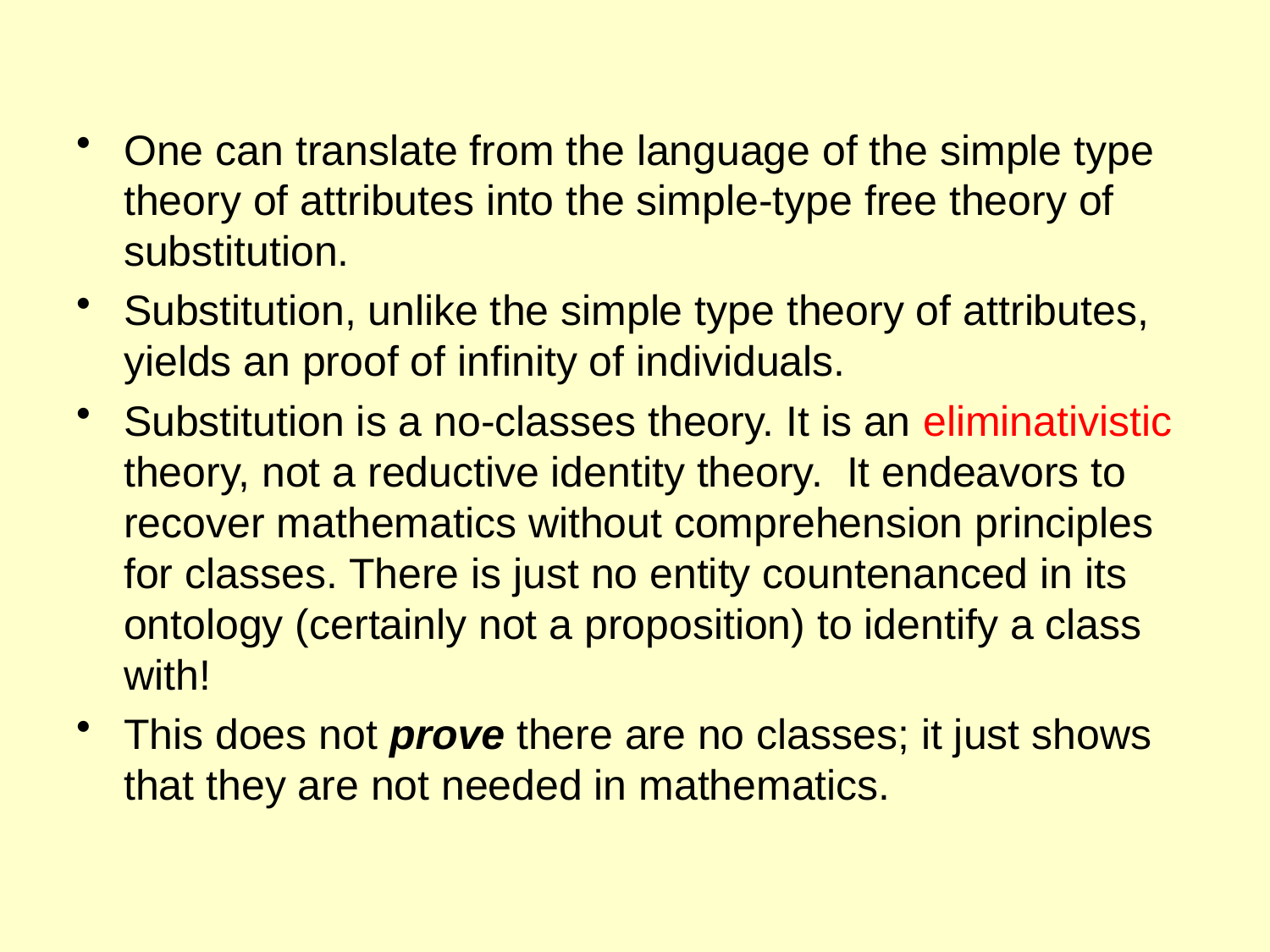

One can translate from the language of the simple type theory of attributes into the simple-type free theory of substitution.
Substitution, unlike the simple type theory of attributes, yields an proof of infinity of individuals.
Substitution is a no-classes theory. It is an eliminativistic  theory, not a reductive identity theory.  It endeavors to recover mathematics without comprehension principles for classes. There is just no entity countenanced in its ontology (certainly not a proposition) to identify a class with!
This does not prove there are no classes; it just shows that they are not needed in mathematics.